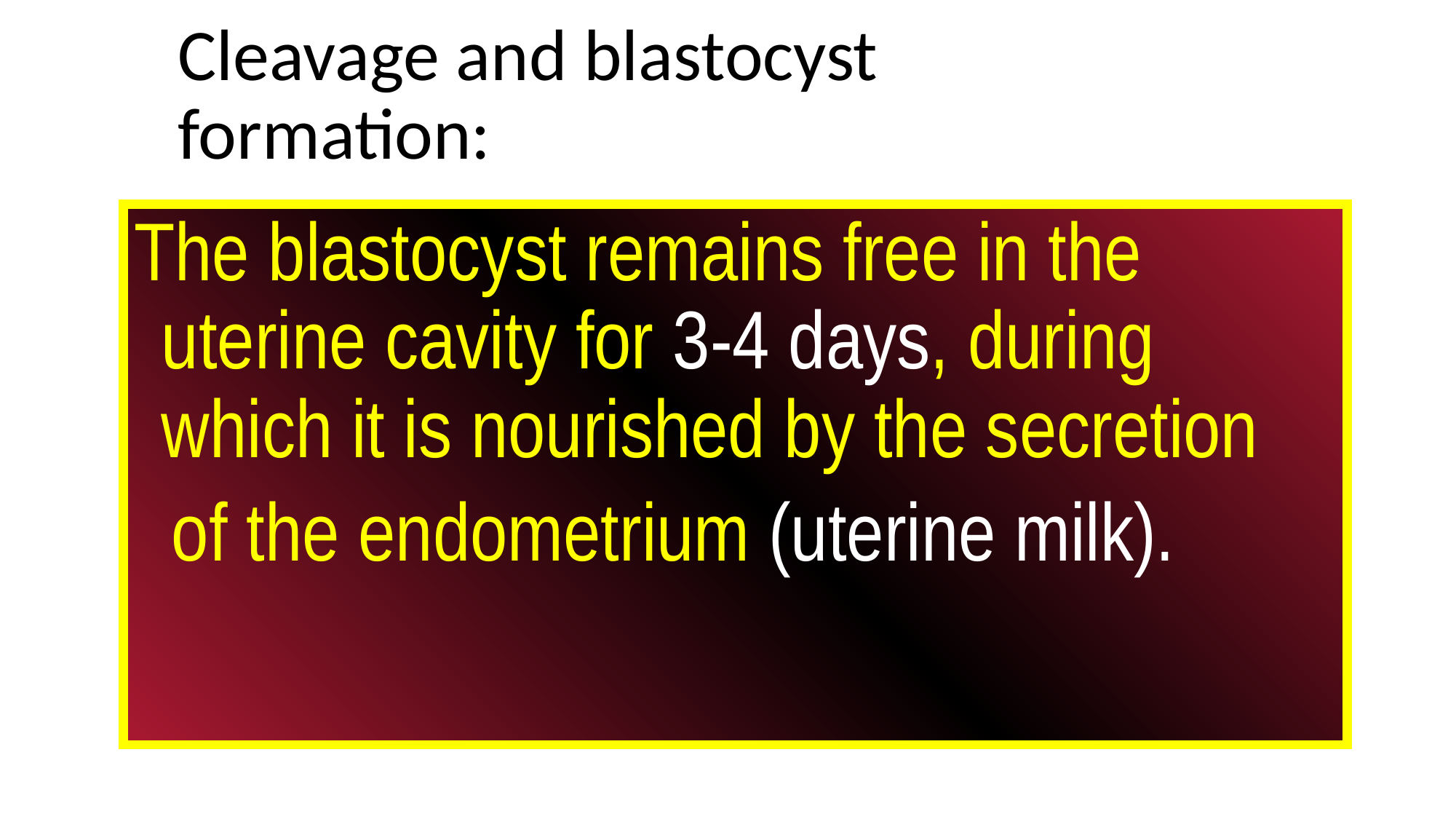

# Cleavage and blastocyst formation:
The blastocyst remains free in the uterine cavity for 3-4 days, during which it is nourished by the secretion
  of the endometrium (uterine milk).